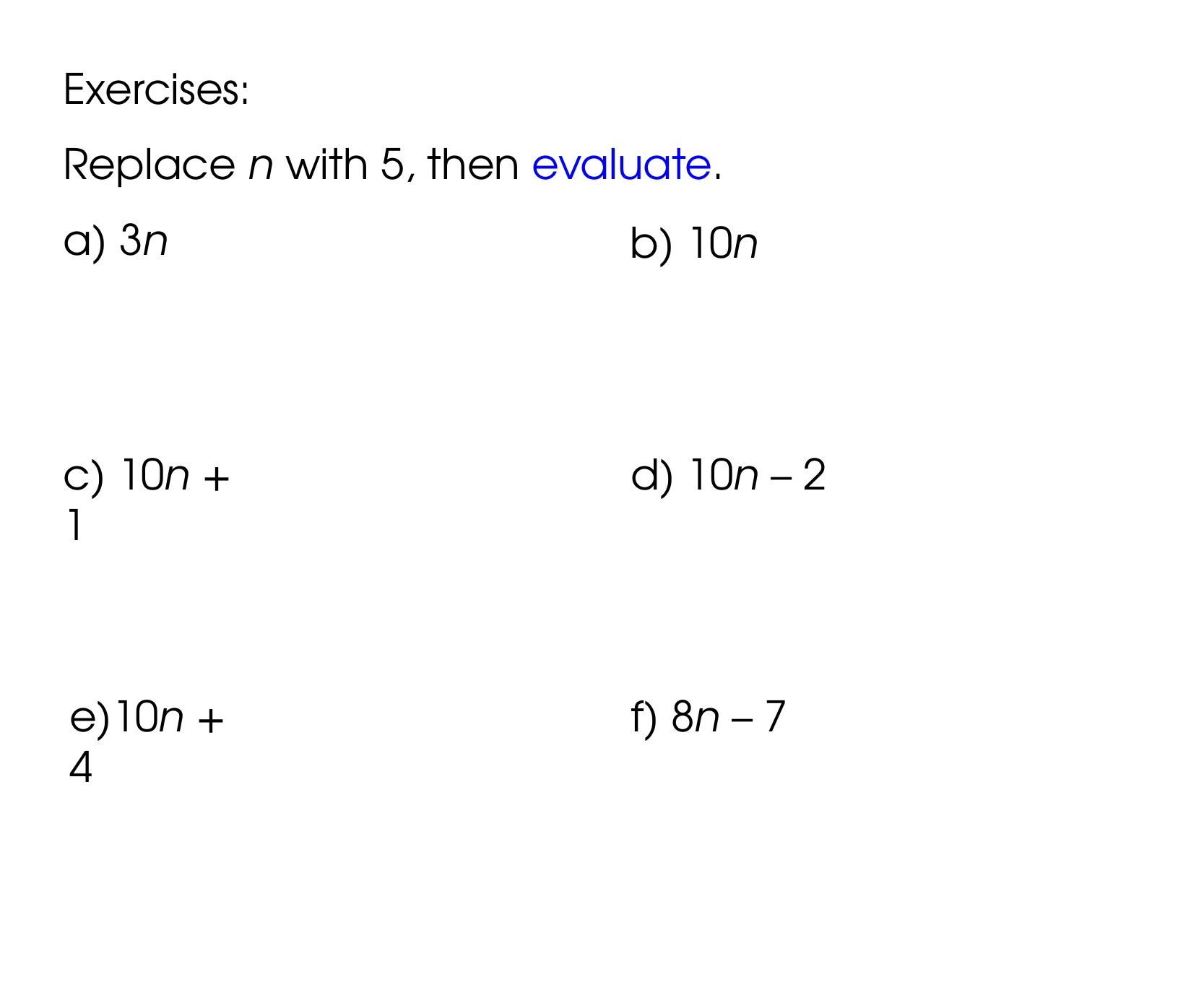

Exercises:
Replace n with 5, then evaluate.
a) 3n
b) 10n
c) 10n + 1
d) 10n – 2
e)10n + 4
f) 8n – 7